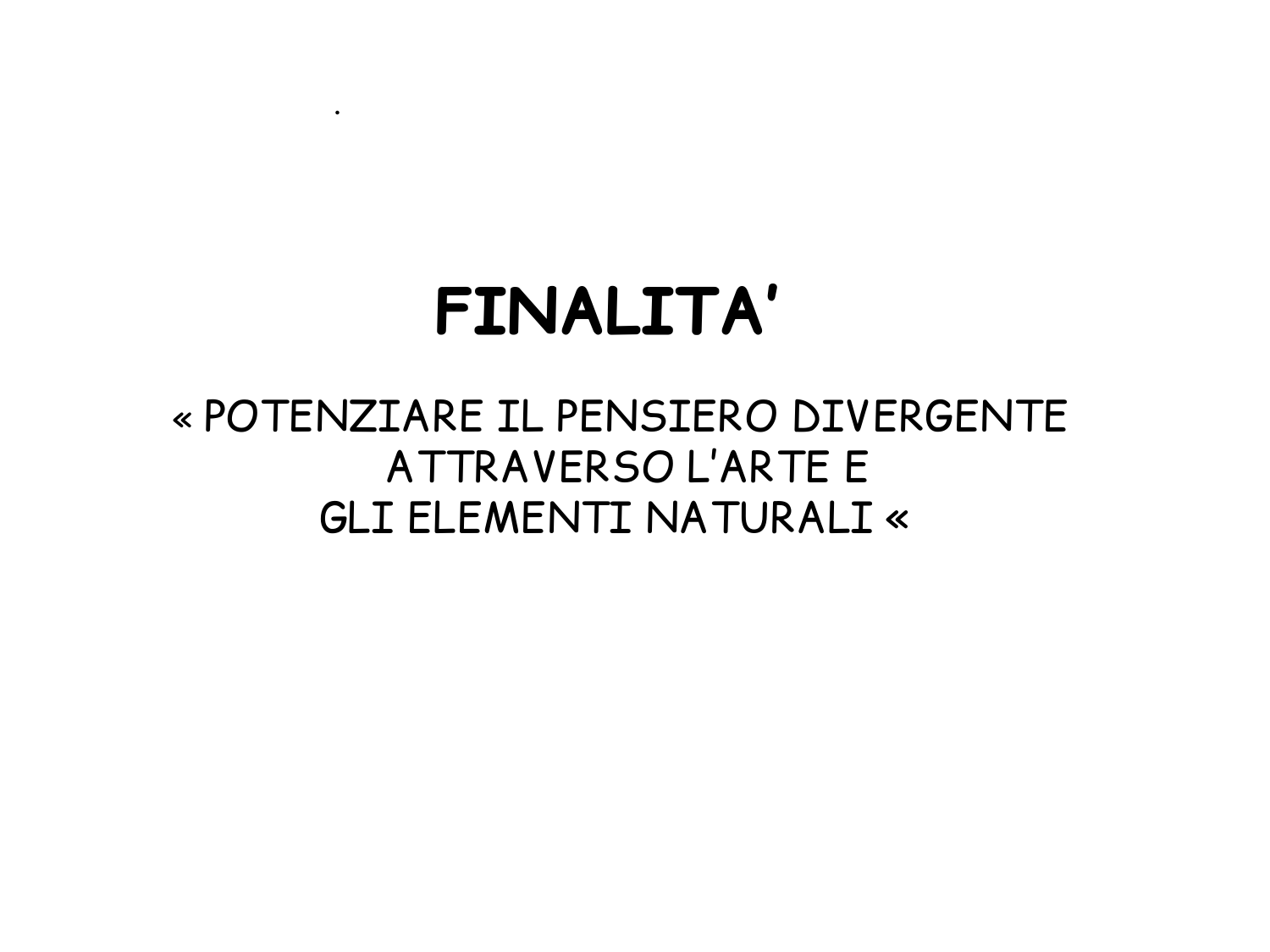

.
# FINALITA’ « POTENZIARE IL PENSIERO DIVERGENTE ATTRAVERSO L’ARTE E GLI ELEMENTI NATURALI «